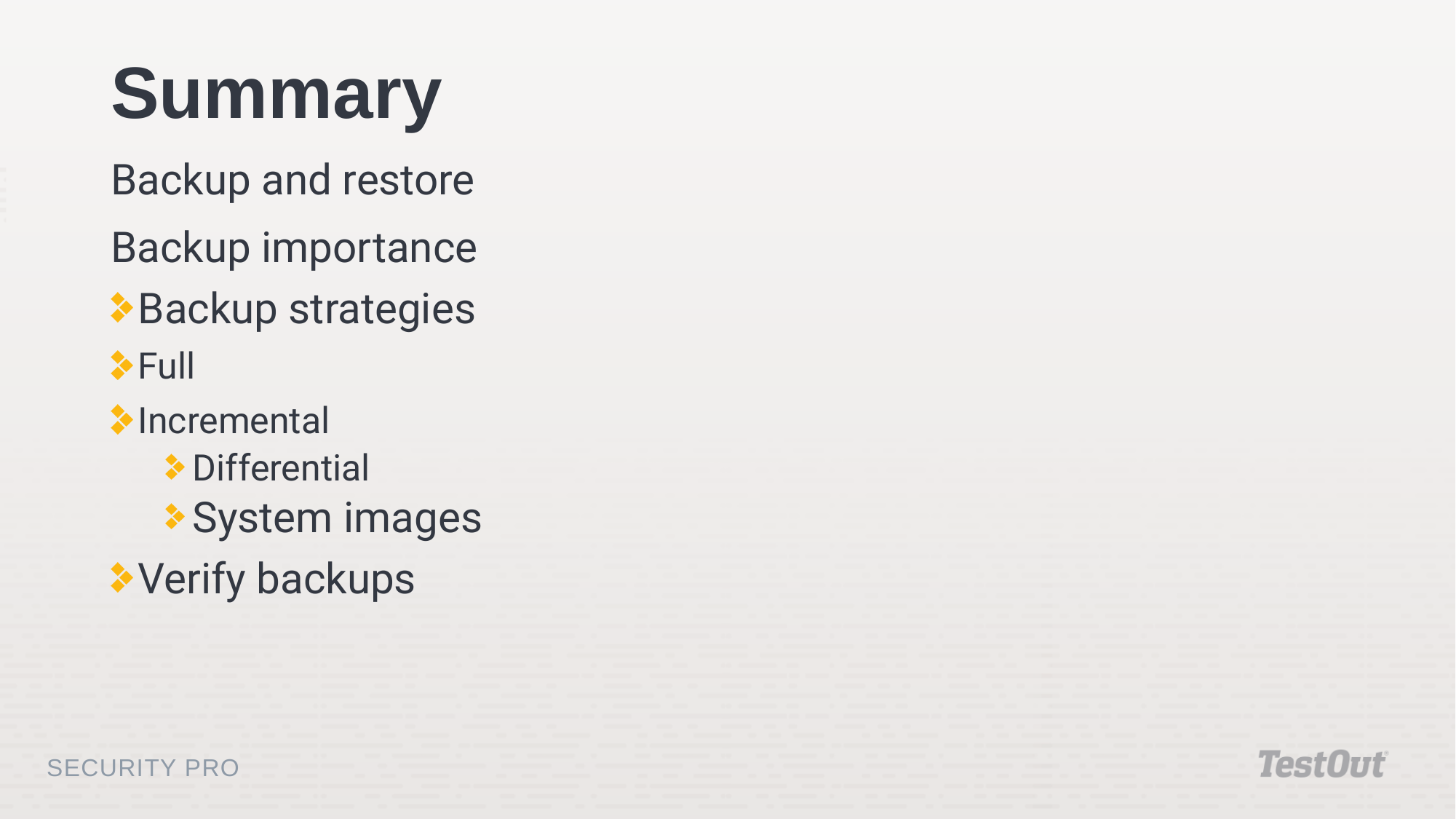

# Summary
Backup and restore
Backup importance
Backup strategies
Full
Incremental
Differential
System images
Verify backups
Security Pro